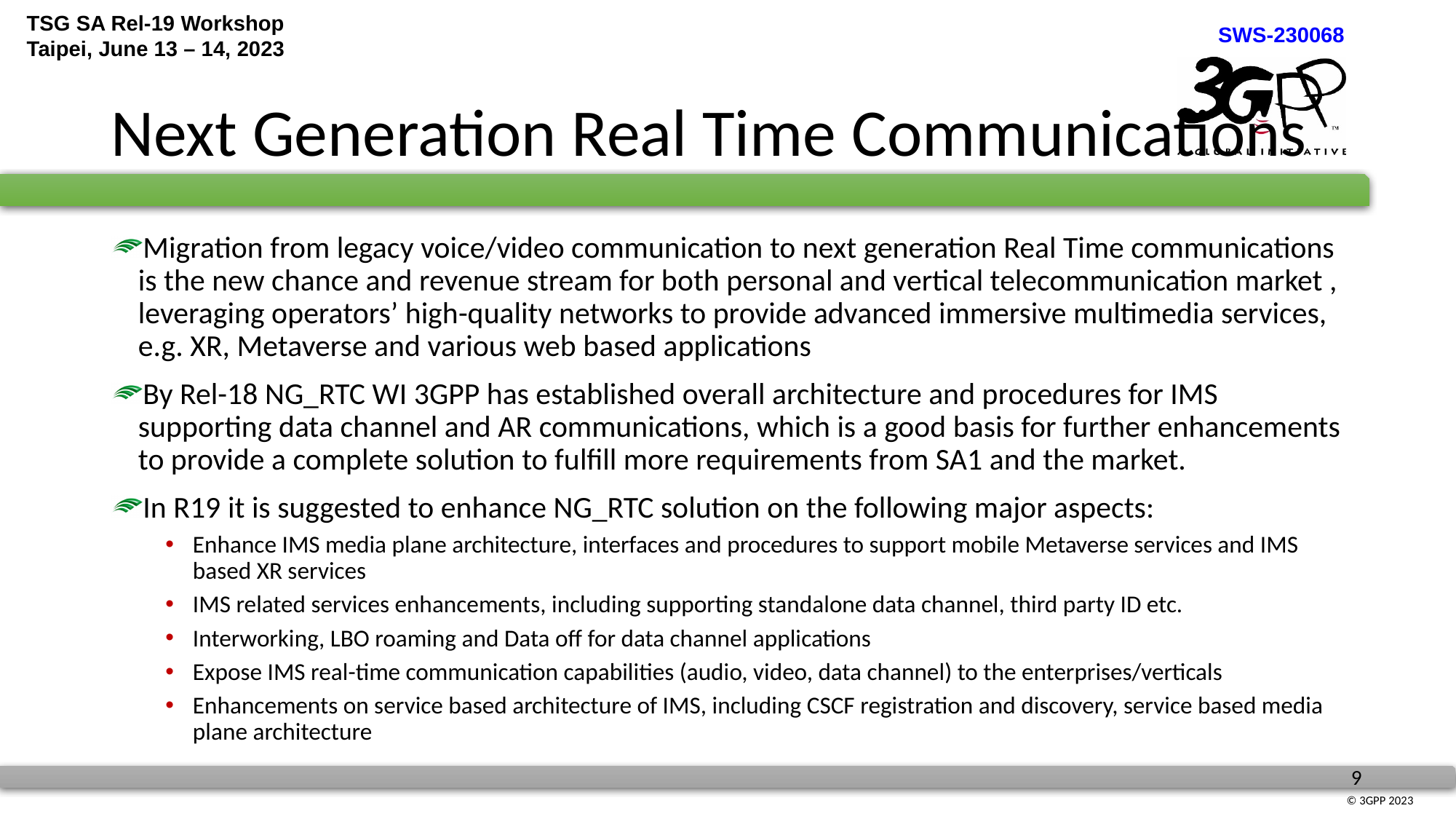

# Next Generation Real Time Communications
Migration from legacy voice/video communication to next generation Real Time communications is the new chance and revenue stream for both personal and vertical telecommunication market , leveraging operators’ high-quality networks to provide advanced immersive multimedia services, e.g. XR, Metaverse and various web based applications
By Rel-18 NG_RTC WI 3GPP has established overall architecture and procedures for IMS supporting data channel and AR communications, which is a good basis for further enhancements to provide a complete solution to fulfill more requirements from SA1 and the market.
In R19 it is suggested to enhance NG_RTC solution on the following major aspects:
Enhance IMS media plane architecture, interfaces and procedures to support mobile Metaverse services and IMS based XR services
IMS related services enhancements, including supporting standalone data channel, third party ID etc.
Interworking, LBO roaming and Data off for data channel applications
Expose IMS real-time communication capabilities (audio, video, data channel) to the enterprises/verticals
Enhancements on service based architecture of IMS, including CSCF registration and discovery, service based media plane architecture